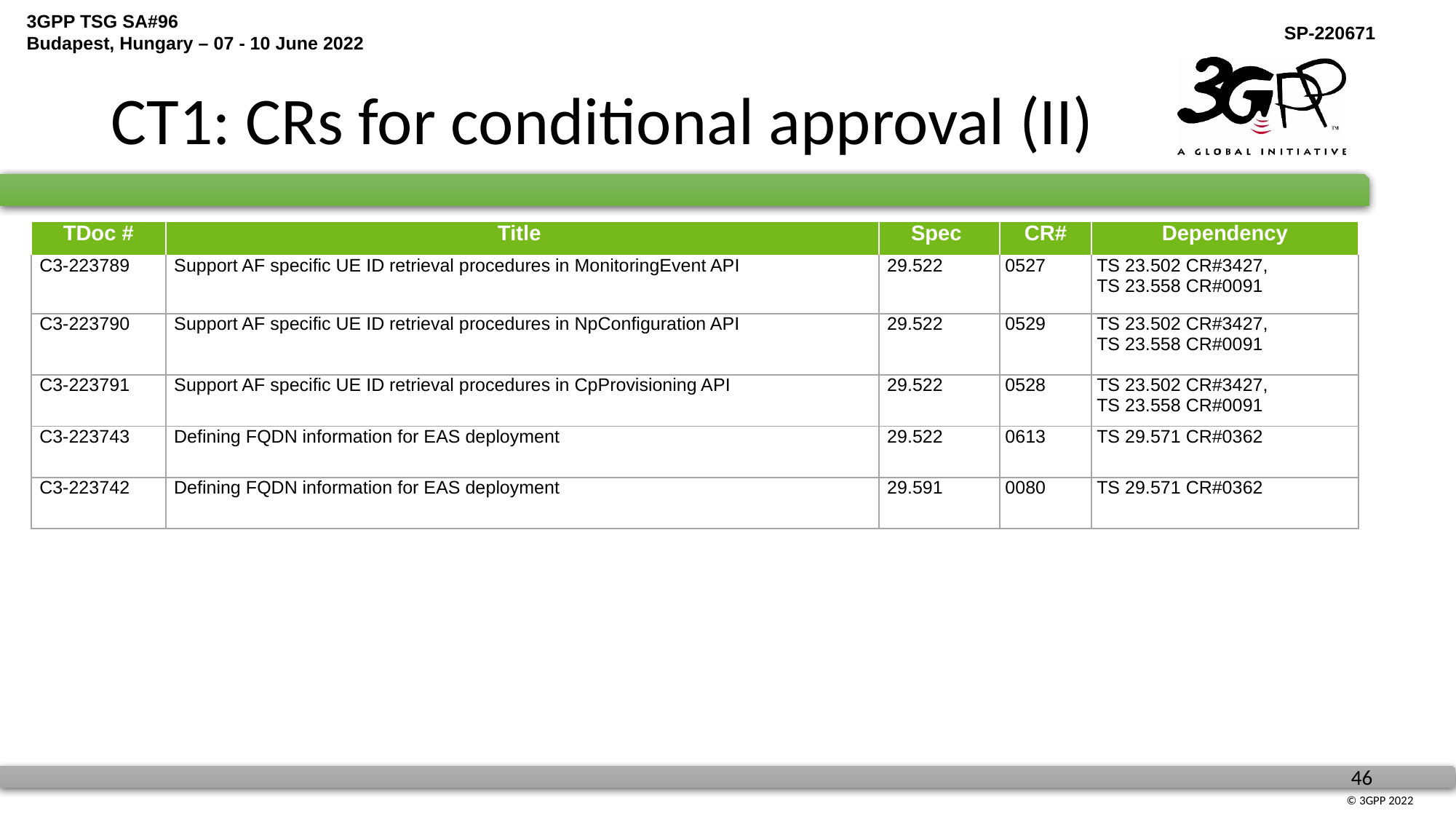

# CT1: CRs for conditional approval (II)
| TDoc # | Title | Spec | CR# | Dependency |
| --- | --- | --- | --- | --- |
| C3-223789 | Support AF specific UE ID retrieval procedures in MonitoringEvent API | 29.522 | 0527 | TS 23.502 CR#3427, TS 23.558 CR#0091 |
| C3-223790 | Support AF specific UE ID retrieval procedures in NpConfiguration API | 29.522 | 0529 | TS 23.502 CR#3427, TS 23.558 CR#0091 |
| C3-223791 | Support AF specific UE ID retrieval procedures in CpProvisioning API | 29.522 | 0528 | TS 23.502 CR#3427, TS 23.558 CR#0091 |
| C3-223743 | Defining FQDN information for EAS deployment | 29.522 | 0613 | TS 29.571 CR#0362 |
| C3-223742 | Defining FQDN information for EAS deployment | 29.591 | 0080 | TS 29.571 CR#0362 |